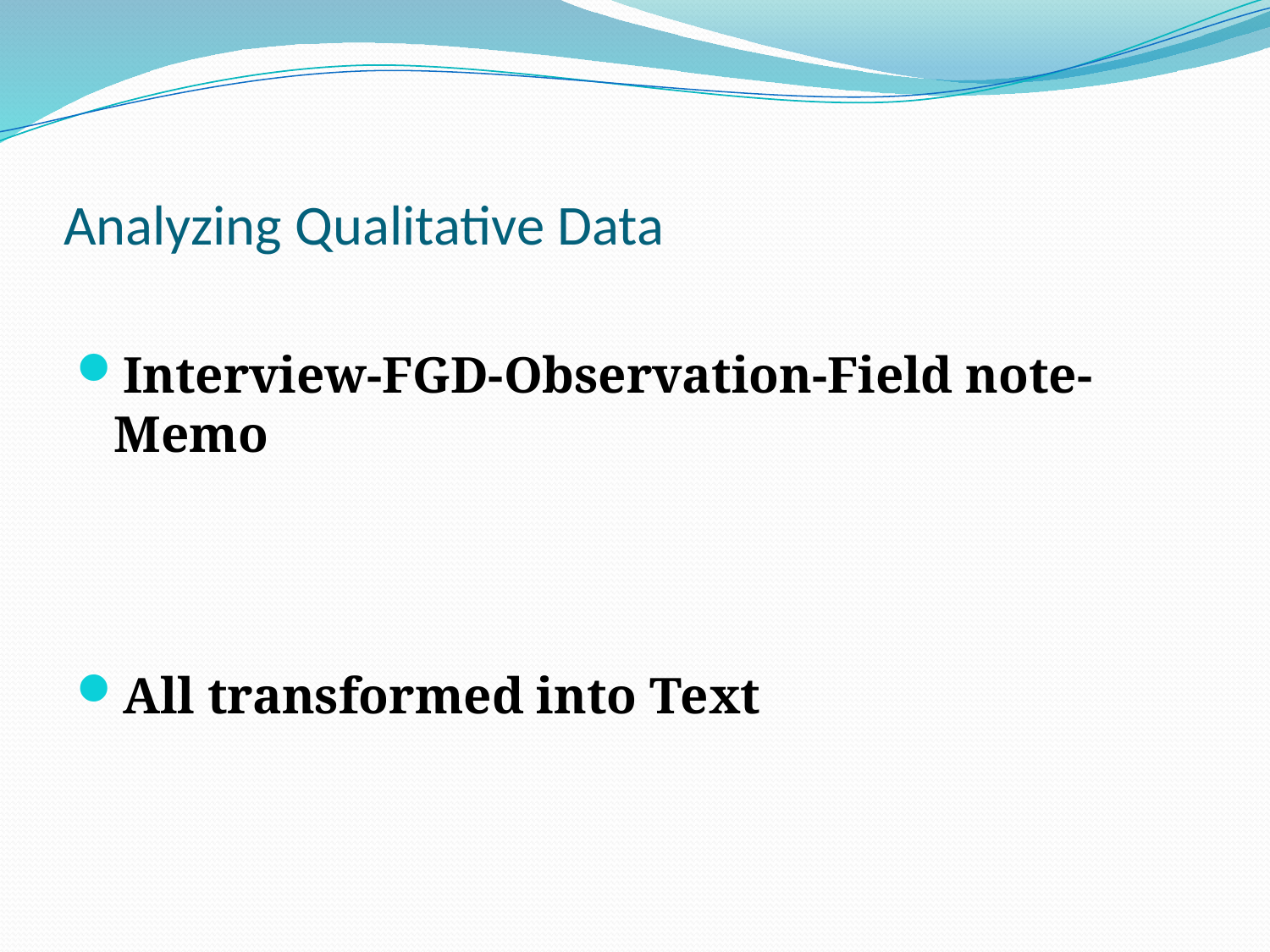

# Analyzing Qualitative Data

Interview-FGD-Observation-Field note-Memo

All transformed into Text